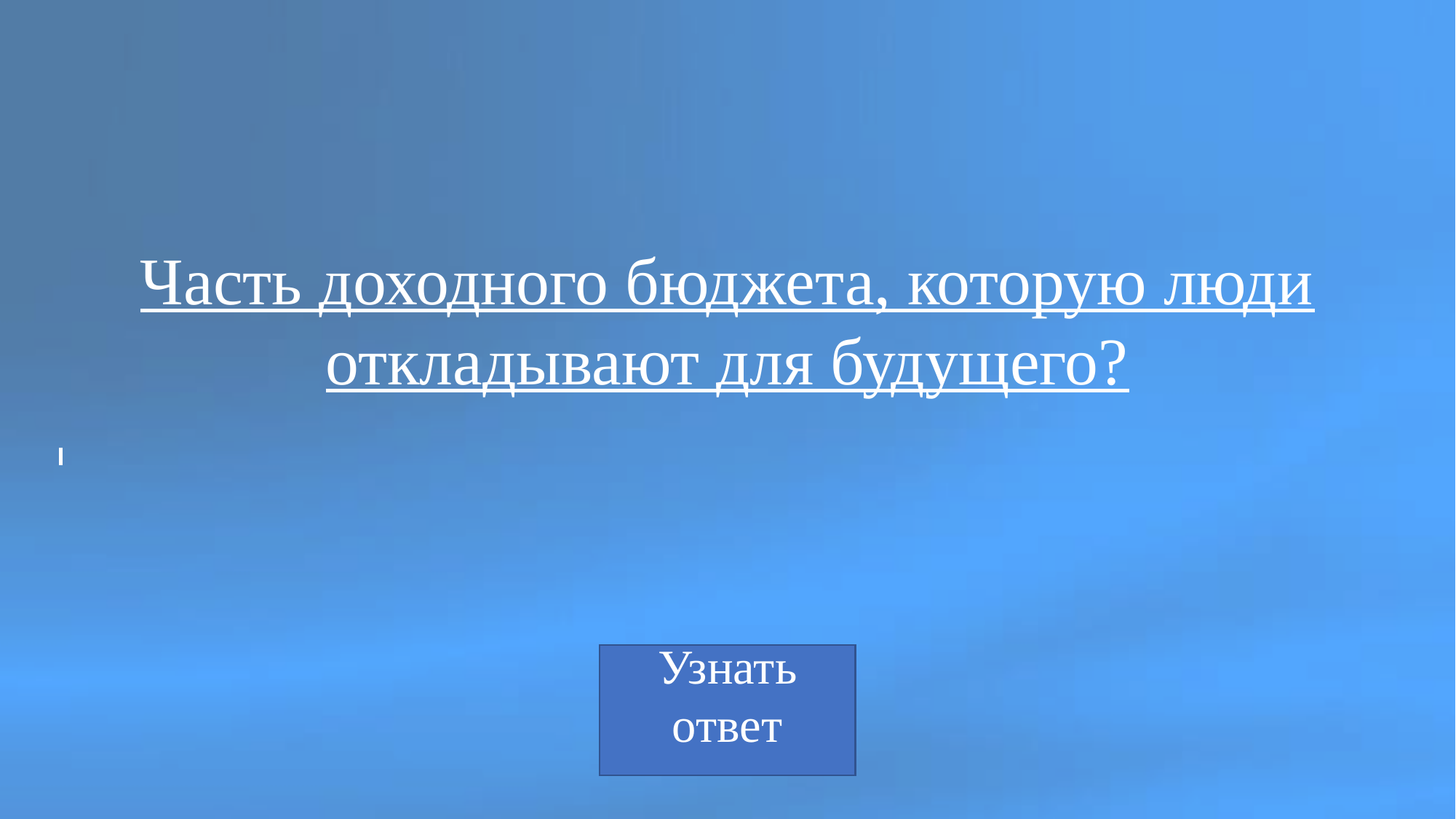

Часть доходного бюджета, которую люди откладывают для будущего?